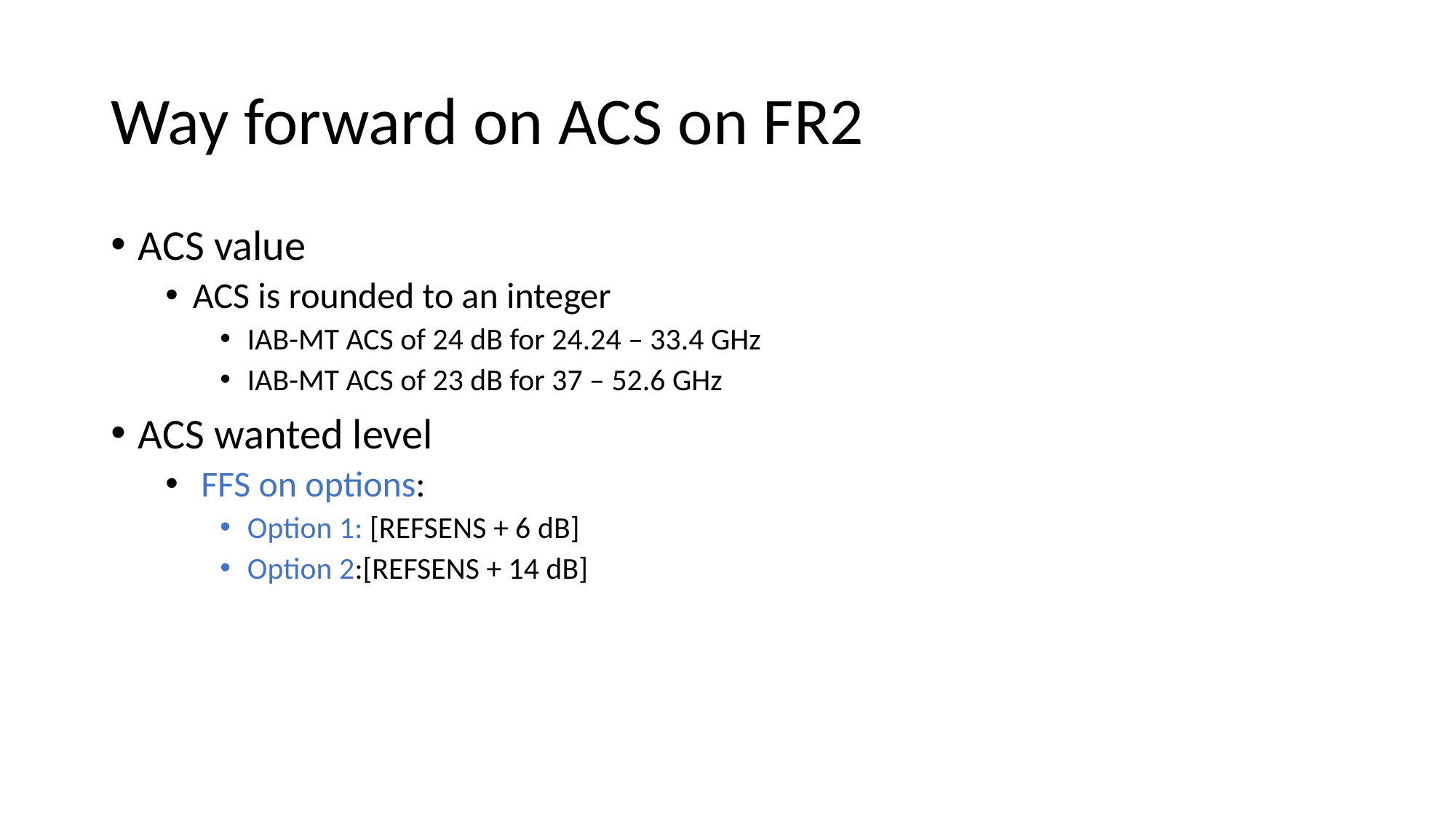

# Way forward on ACS on FR2
ACS value
ACS is rounded to an integer
IAB-MT ACS of 24 dB for 24.24 – 33.4 GHz
IAB-MT ACS of 23 dB for 37 – 52.6 GHz
ACS wanted level
 FFS on options:
Option 1: [REFSENS + 6 dB]
Option 2:[REFSENS + 14 dB]